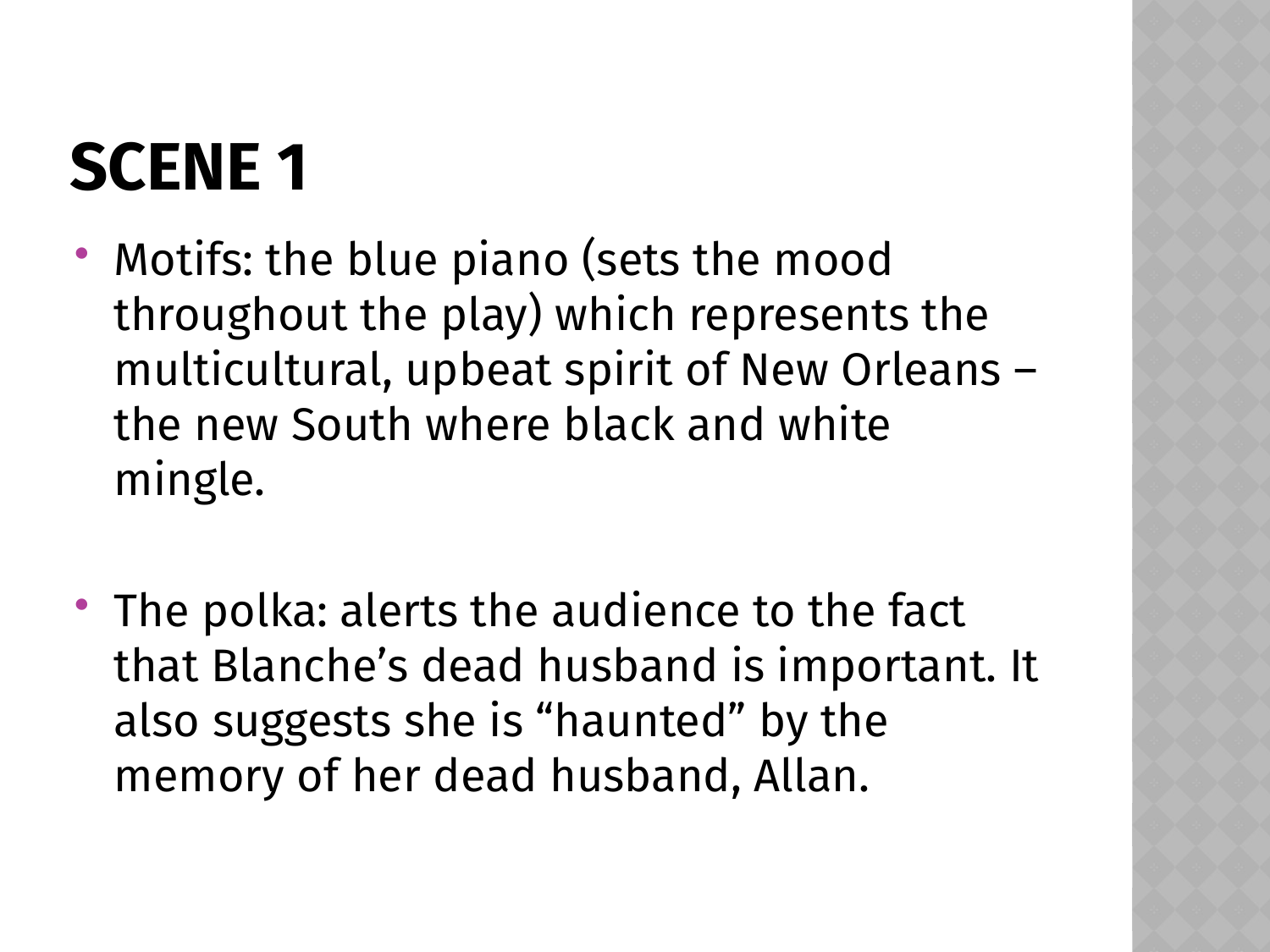

# Scene 1
Motifs: the blue piano (sets the mood throughout the play) which represents the multicultural, upbeat spirit of New Orleans – the new South where black and white mingle.

The polka: alerts the audience to the fact that Blanche’s dead husband is important. It also suggests she is “haunted” by the memory of her dead husband, Allan.